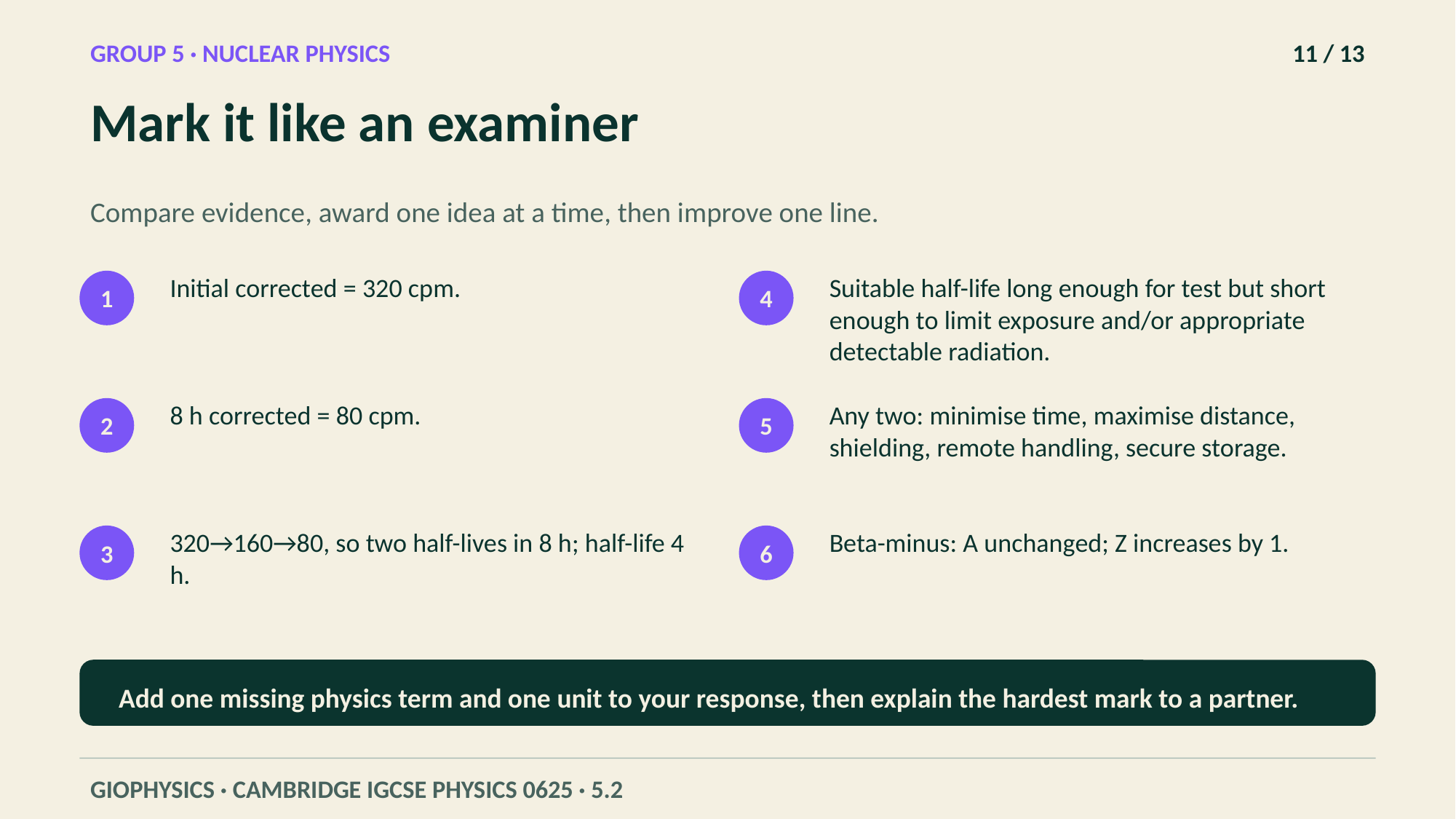

GROUP 5 · NUCLEAR PHYSICS
11 / 13
Mark it like an examiner
Compare evidence, award one idea at a time, then improve one line.
Initial corrected = 320 cpm.
Suitable half-life long enough for test but short enough to limit exposure and/or appropriate detectable radiation.

1
4
8 h corrected = 80 cpm.
Any two: minimise time, maximise distance, shielding, remote handling, secure storage.

2
5
320→160→80, so two half-lives in 8 h; half-life 4 h.
Beta-minus: A unchanged; Z increases by 1.

3
6

Add one missing physics term and one unit to your response, then explain the hardest mark to a partner.

GIOPHYSICS · CAMBRIDGE IGCSE PHYSICS 0625 · 5.2